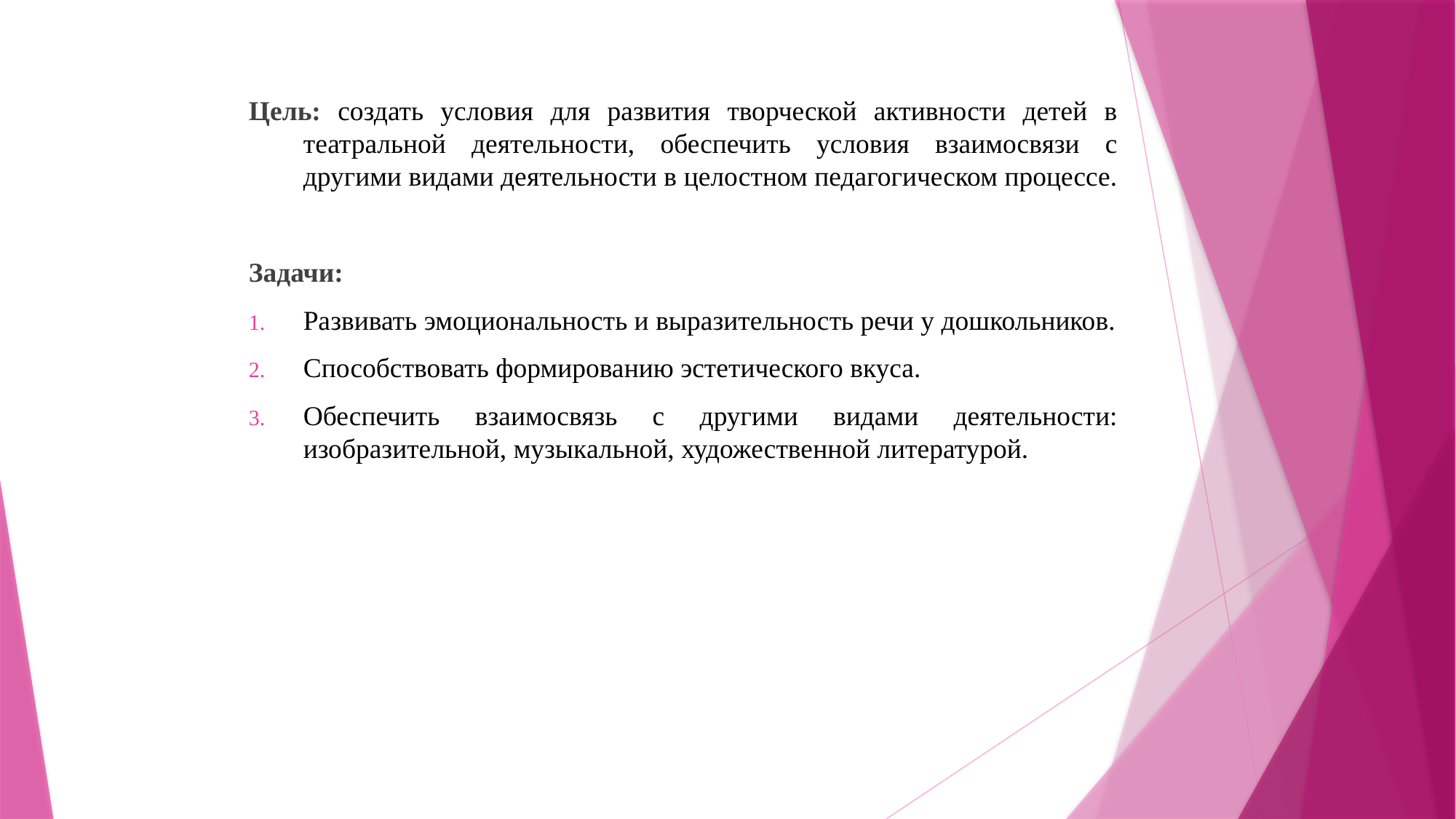

Цель: создать условия для развития творческой активности детей в театральной деятельности, обеспечить условия взаимосвязи с другими видами деятельности в целостном педагогическом процессе.

Задачи:
Развивать эмоциональность и выразительность речи у дошкольников.
Способствовать формированию эстетического вкуса.
Обеспечить взаимосвязь с другими видами деятельности: изобразительной, музыкальной, художественной литературой.